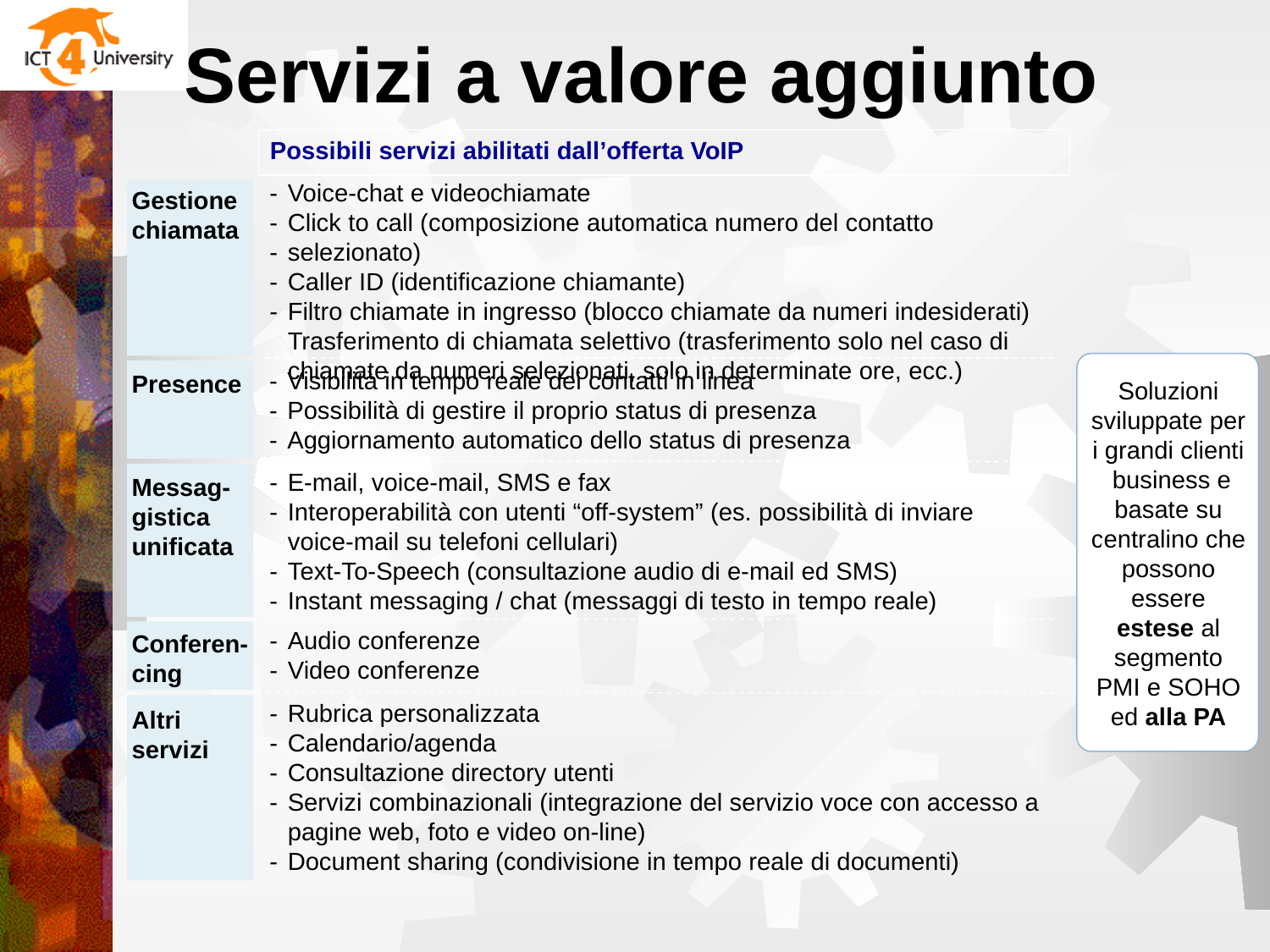

# Servizi a valore aggiunto

Possibili servizi abilitati dall’offerta VoIP
-
-
-
-
-

Voice-chat e videochiamate
Click to call (composizione automatica numero del contatto selezionato)
Caller ID (identificazione chiamante)
Filtro chiamate in ingresso (blocco chiamate da numeri indesiderati)
Trasferimento di chiamata selettivo (trasferimento solo nel caso di chiamate da numeri selezionati, solo in determinate ore, ecc.)

Gestione chiamata

-
-
-
Visibilità in tempo reale dei contatti in linea
Possibilità di gestire il proprio status di presenza
Aggiornamento automatico dello status di presenza
Presence
Soluzioni sviluppate per i grandi clienti  business e basate su centralino che possono essere estese al segmento PMI e SOHO ed alla PA

-
-

-
-
E-mail, voice-mail, SMS e fax
Interoperabilità con utenti “off-system” (es. possibilità di inviare voice-mail su telefoni cellulari)
Text-To-Speech (consultazione audio di e-mail ed SMS)
Instant messaging / chat (messaggi di testo in tempo reale)
Messag-gistica unificata

-
-
Audio conferenze
Video conferenze
Conferen-cing

-
-
-
-

-
Rubrica personalizzata
Calendario/agenda
Consultazione directory utenti
Servizi combinazionali (integrazione del servizio voce con accesso a pagine web, foto e video on-line)
Document sharing (condivisione in tempo reale di documenti)
Altri
servizi